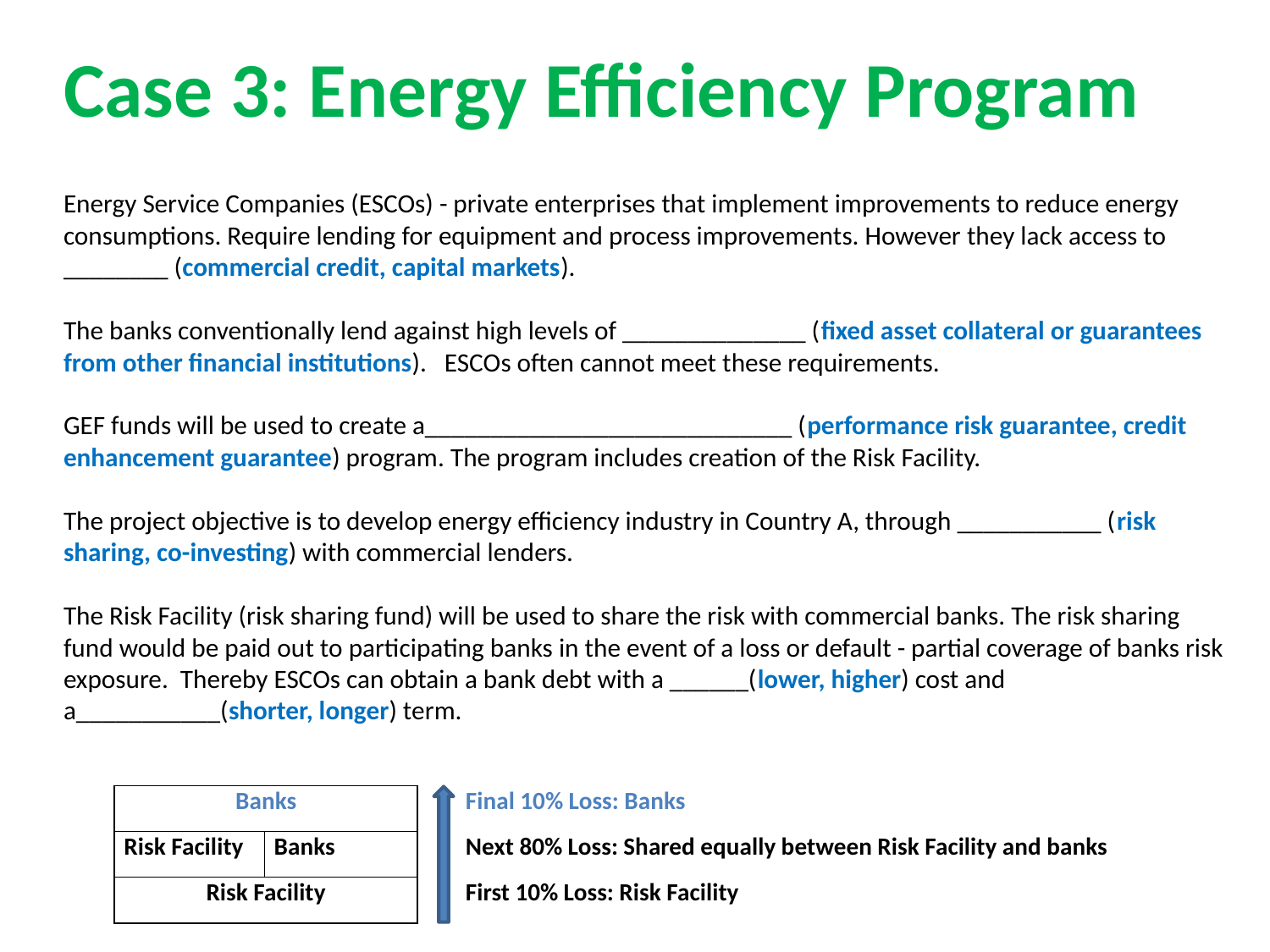

# Case 3: Energy Efficiency Program

Energy Service Companies (ESCOs) - private enterprises that implement improvements to reduce energy consumptions. Require lending for equipment and process improvements. However they lack access to ________ (commercial credit, capital markets).

The banks conventionally lend against high levels of ______________ (fixed asset collateral or guarantees from other financial institutions).   ESCOs often cannot meet these requirements.

GEF funds will be used to create a____________________________ (performance risk guarantee, credit enhancement guarantee) program. The program includes creation of the Risk Facility.

The project objective is to develop energy efficiency industry in Country A, through ___________ (risk sharing, co-investing) with commercial lenders.

The Risk Facility (risk sharing fund) will be used to share the risk with commercial banks. The risk sharing fund would be paid out to participating banks in the event of a loss or default - partial coverage of banks risk exposure.  Thereby ESCOs can obtain a bank debt with a ______(lower, higher) cost and a___________(shorter, longer) term.

| Banks |  | Final 10% Loss: Banks |
| --- | --- | --- |
| Risk Facility | Banks | Next 80% Loss: Shared equally between Risk Facility and banks |
| Risk Facility |  | First 10% Loss: Risk Facility |